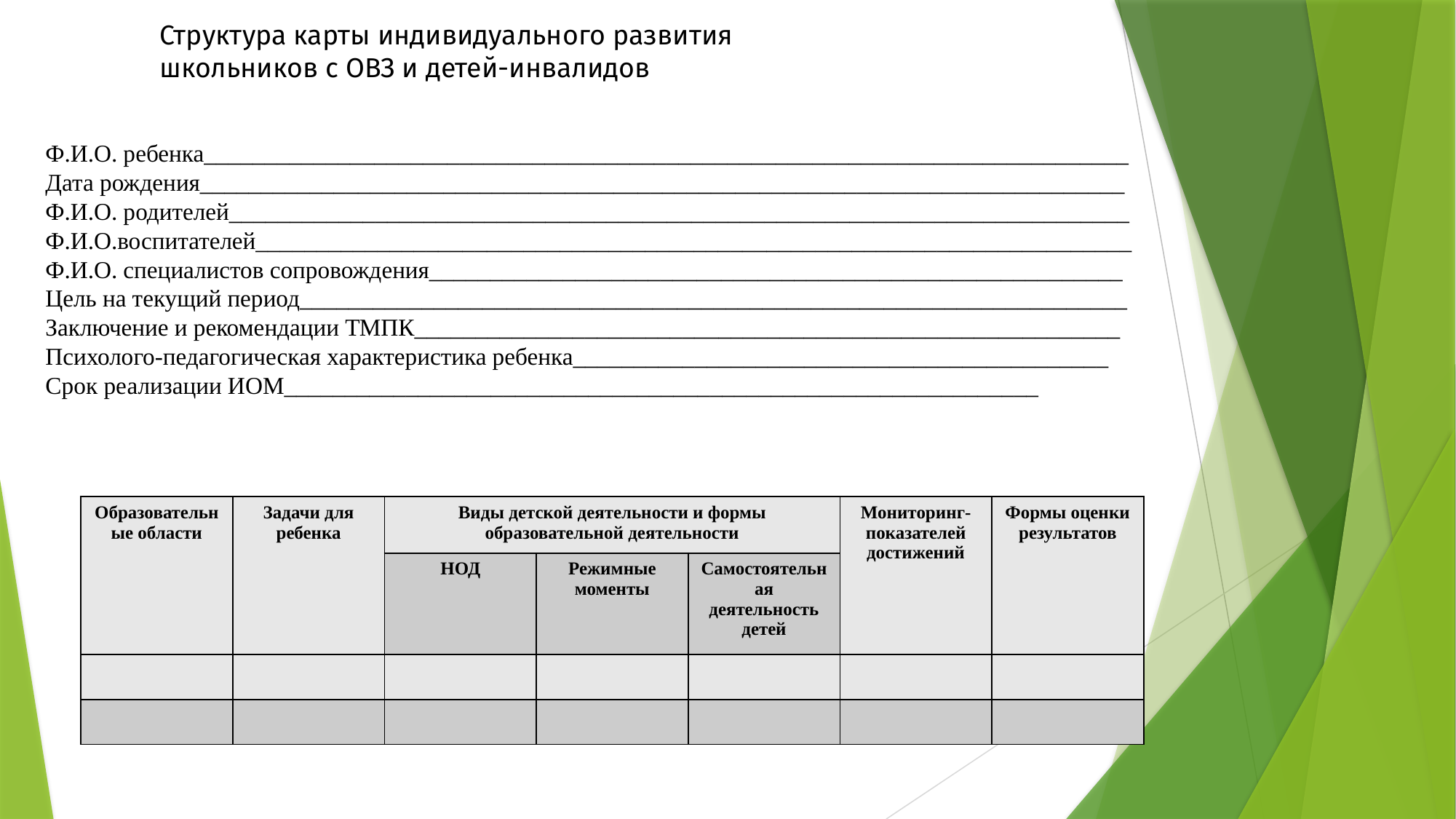

Структура карты индивидуального развития
школьников с ОВЗ и детей-инвалидов
Ф.И.О. ребенка____________________________________________________________________________
Дата рождения____________________________________________________________________________
Ф.И.О. родителей__________________________________________________________________________
Ф.И.О.воспитателей________________________________________________________________________
Ф.И.О. специалистов сопровождения_________________________________________________________
Цель на текущий период____________________________________________________________________
Заключение и рекомендации ТМПК__________________________________________________________
Психолого-педагогическая характеристика ребенка____________________________________________
Срок реализации ИОМ______________________________________________________________
| Образовательные области | Задачи для ребенка | Виды детской деятельности и формы образовательной деятельности |  |  | Мониторинг- показателей достижений | Формы оценки результатов |
| --- | --- | --- | --- | --- | --- | --- |
|  |  | НОД | Режимные моменты | Самостоятельная деятельность детей |  |  |
|  |  |  |  |  |  |  |
|  |  |  |  |  |  |  |